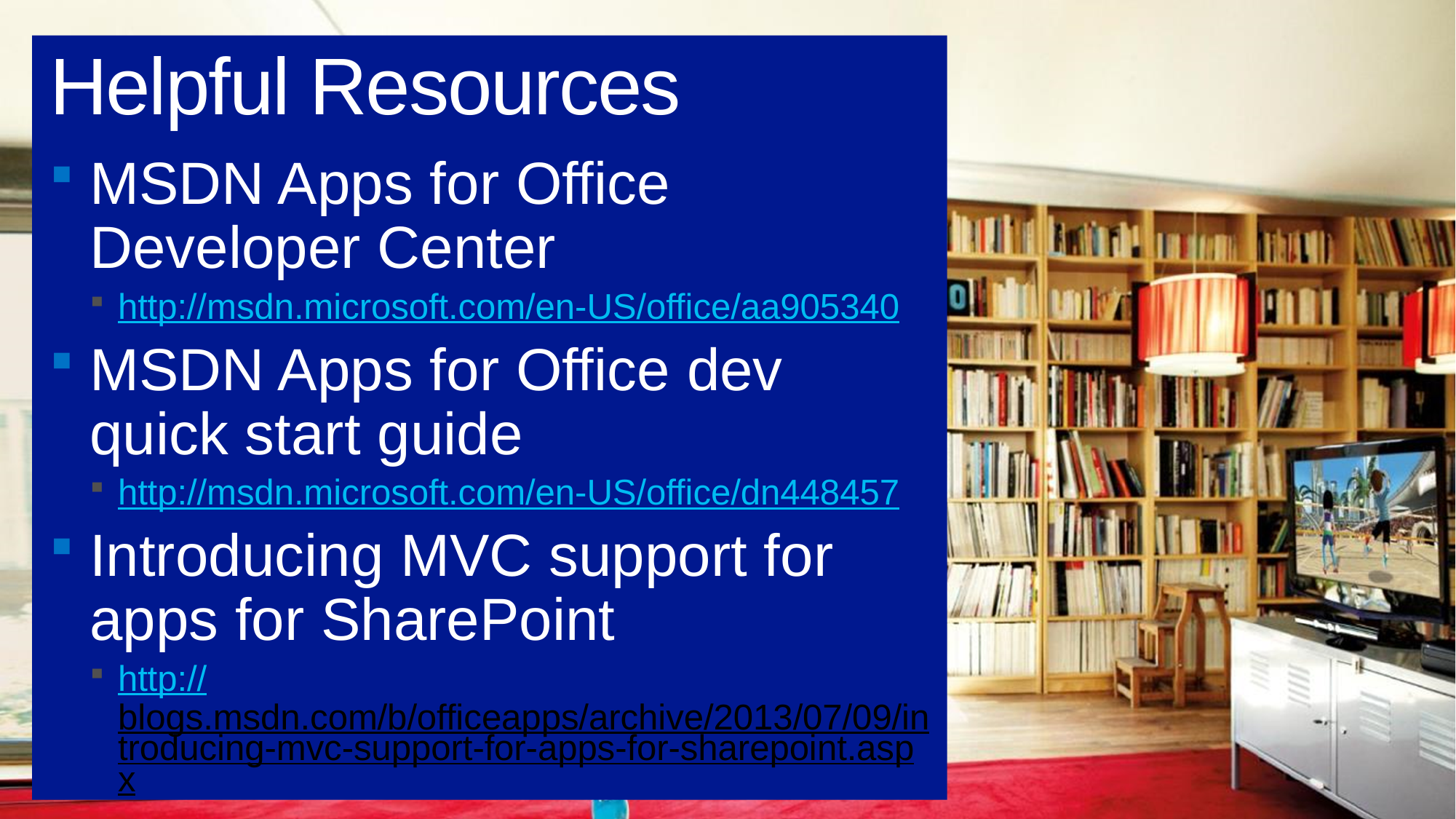

# Helpful Resources

MSDN Apps for Office Developer Center
http://msdn.microsoft.com/en-US/office/aa905340
MSDN Apps for Office dev quick start guide
http://msdn.microsoft.com/en-US/office/dn448457
Introducing MVC support for apps for SharePoint
http://blogs.msdn.com/b/officeapps/archive/2013/07/09/introducing-mvc-support-for-apps-for-sharepoint.aspx